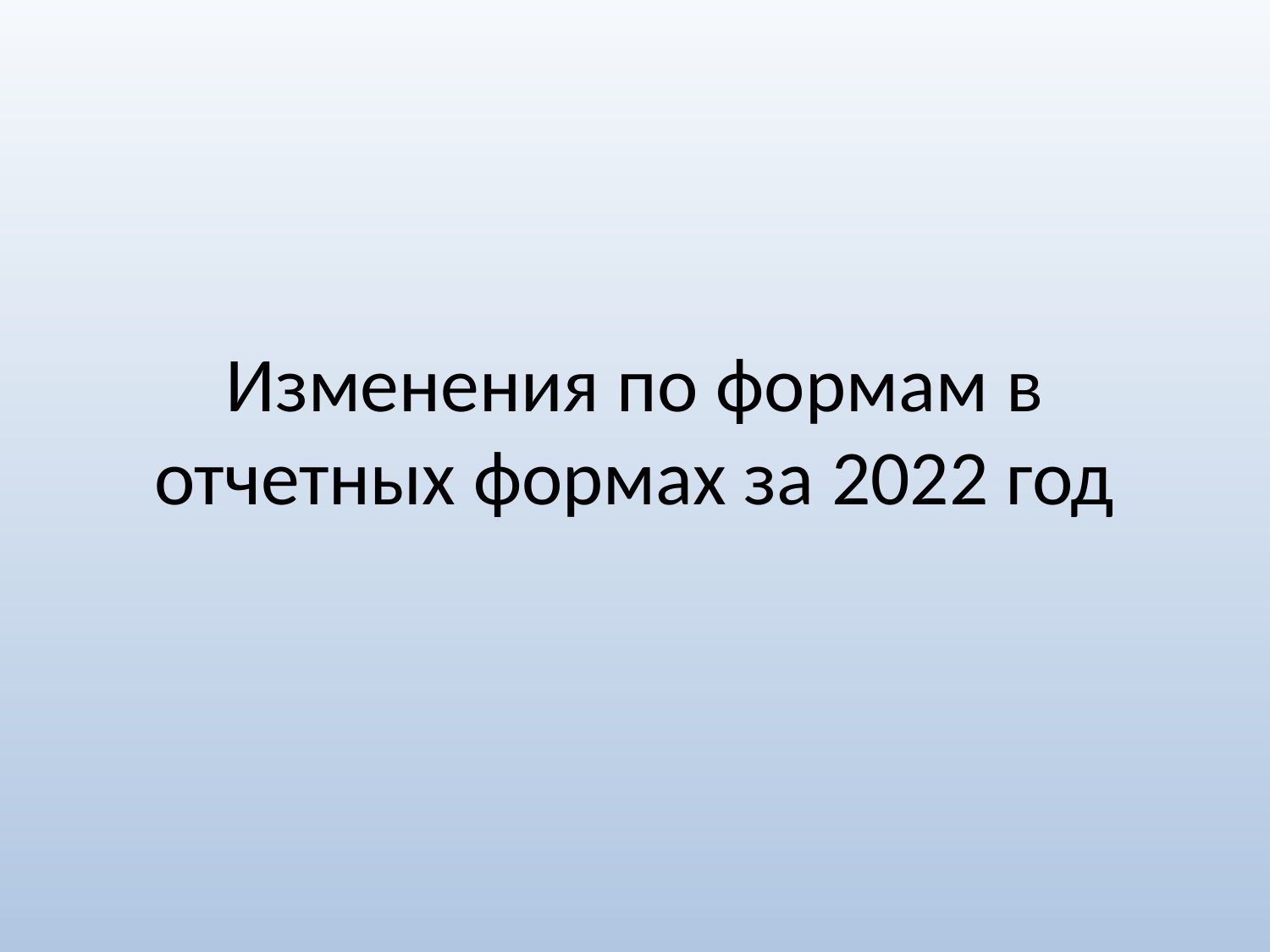

# Изменения по формам в отчетных формах за 2022 год